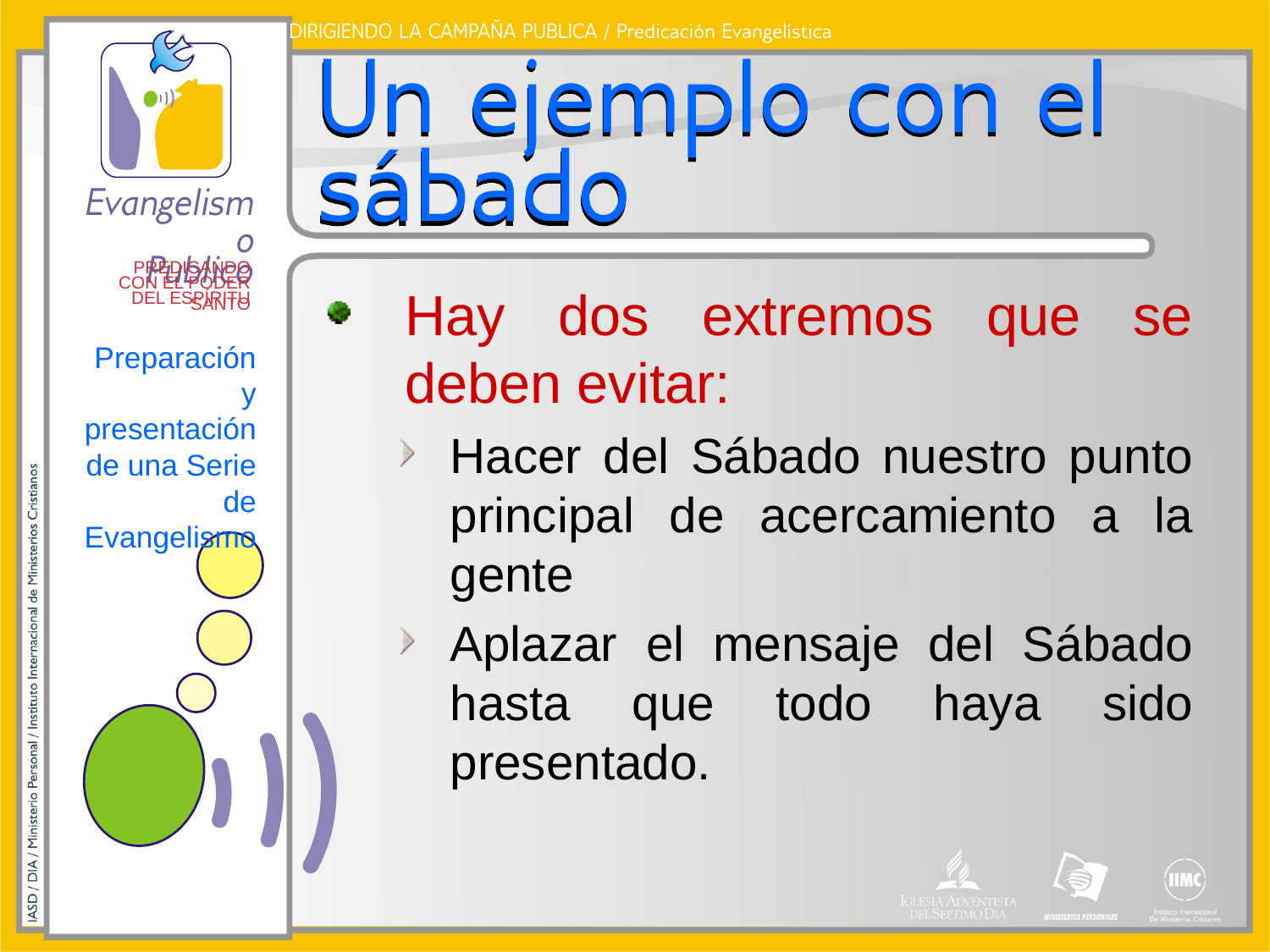

DIRIGIENDO LA CAMPAÑA PUBLICA / Predicación Evangelística
# Un ejemplo con el sábado
Hay dos extremos que se deben evitar:
Hacer del Sábado nuestro punto principal de acercamiento a la gente
Aplazar el mensaje del Sábado hasta que todo haya sido presentado.